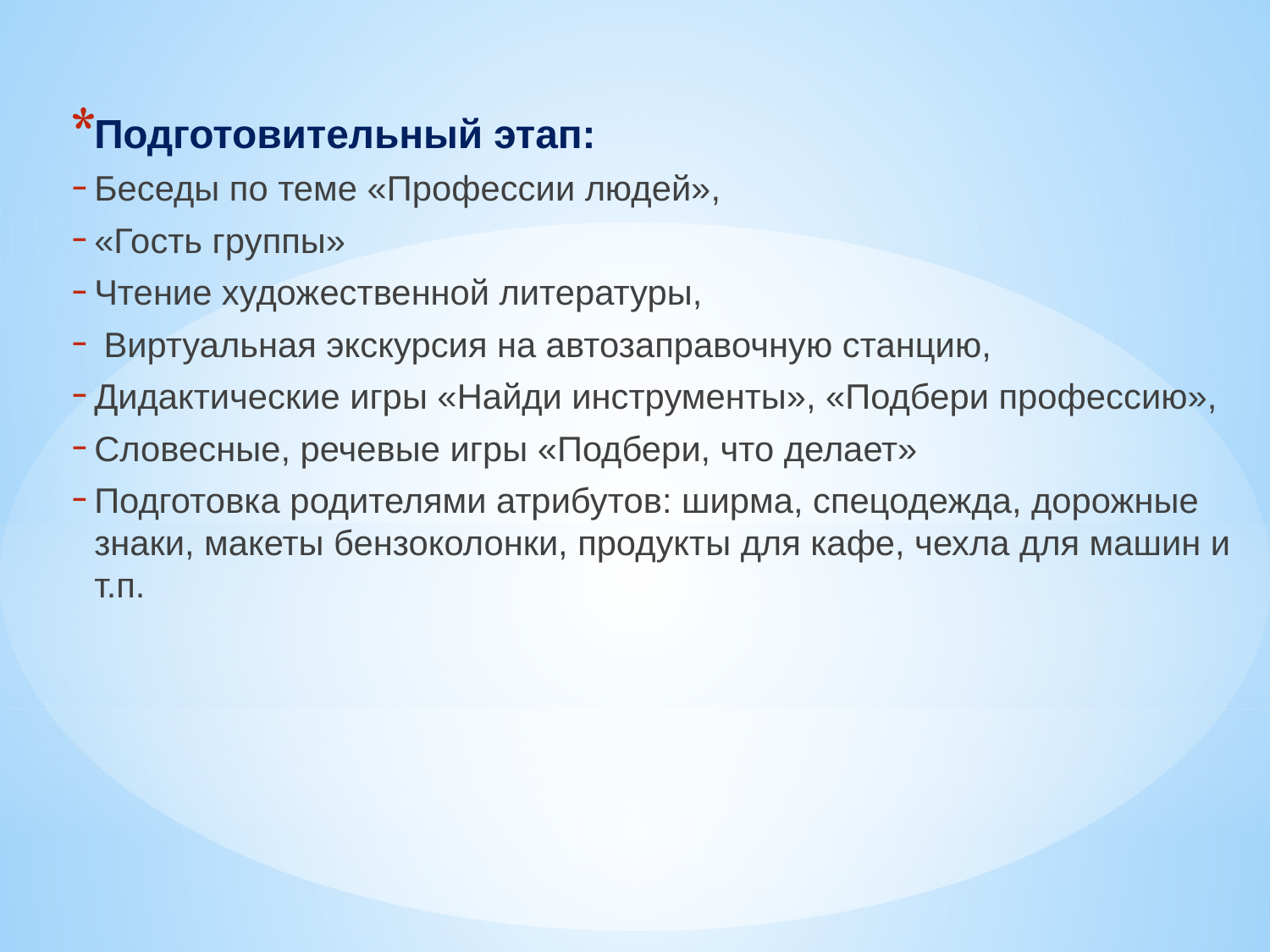

Подготовительный этап:
Беседы по теме «Профессии людей»,
«Гость группы»
Чтение художественной литературы,
 Виртуальная экскурсия на автозаправочную станцию,
Дидактические игры «Найди инструменты», «Подбери профессию»,
Словесные, речевые игры «Подбери, что делает»
Подготовка родителями атрибутов: ширма, спецодежда, дорожные знаки, макеты бензоколонки, продукты для кафе, чехла для машин и т.п.